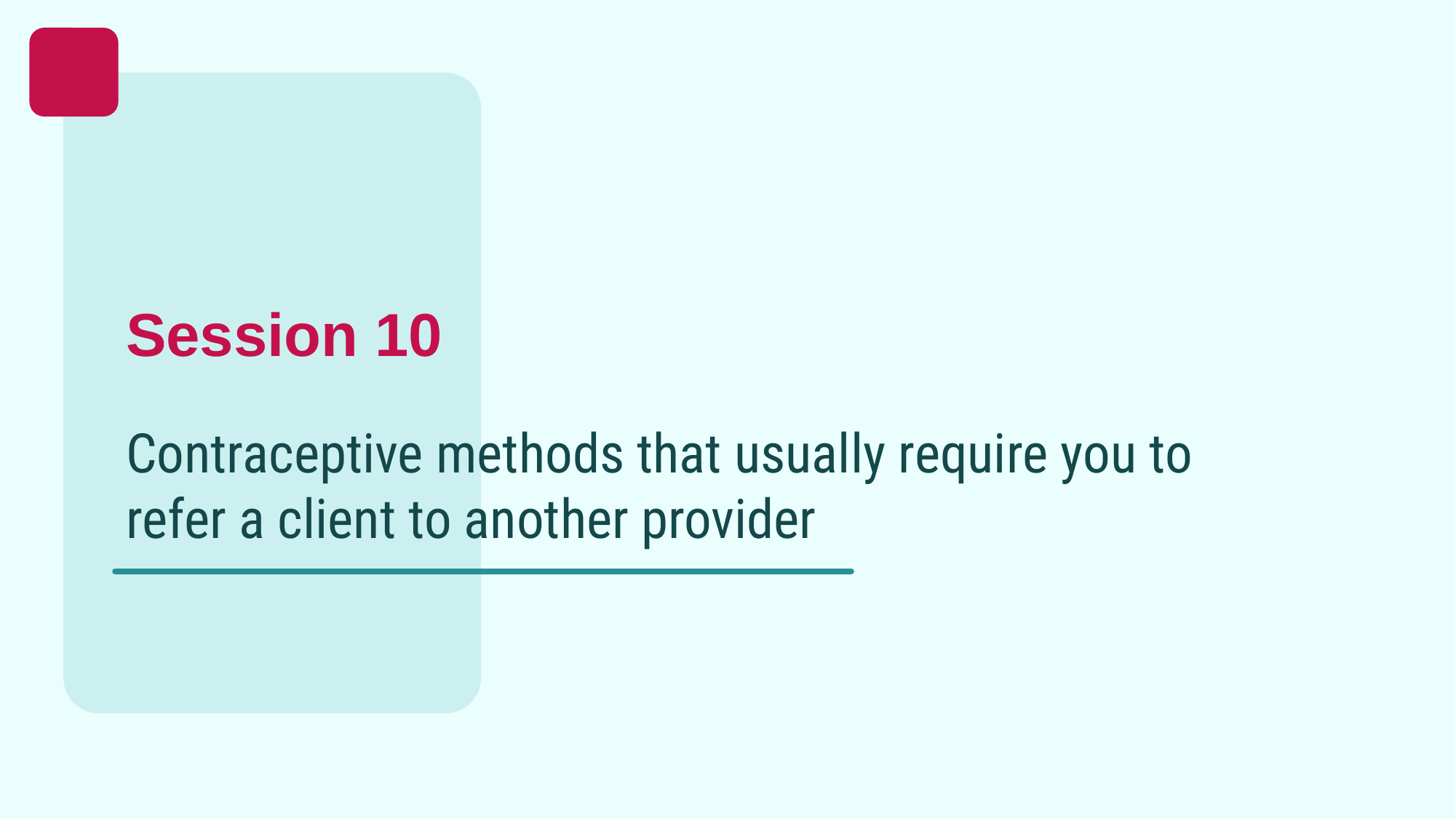

Contraceptive methods that usually require you to refer a client to another provider
Session 10